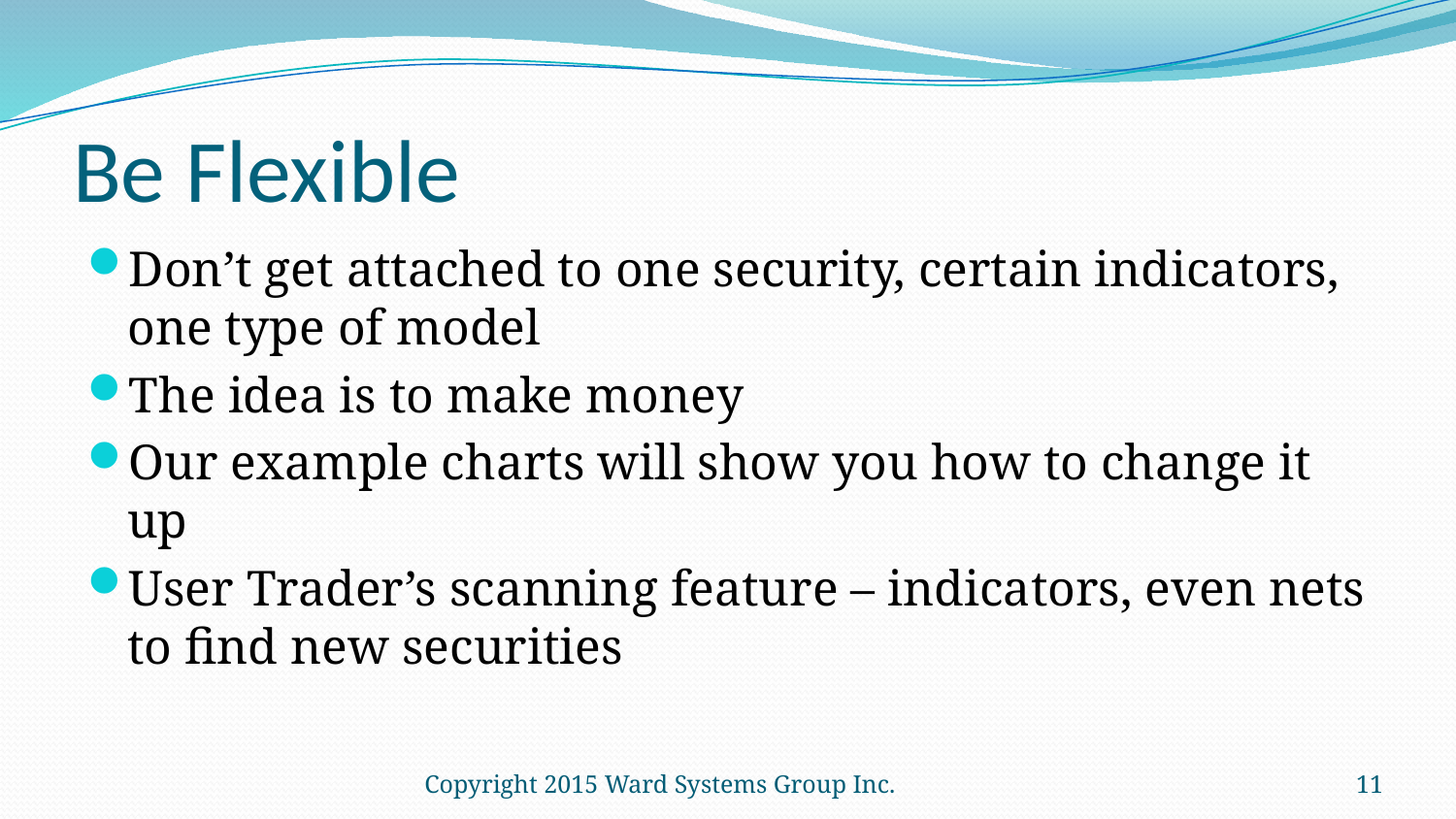

# Be Flexible
Don’t get attached to one security, certain indicators,
one type of model
The idea is to make money
Our example charts will show you how to change it up
User Trader’s scanning feature – indicators, even nets to find new securities
Copyright 2015 Ward Systems Group Inc.
11